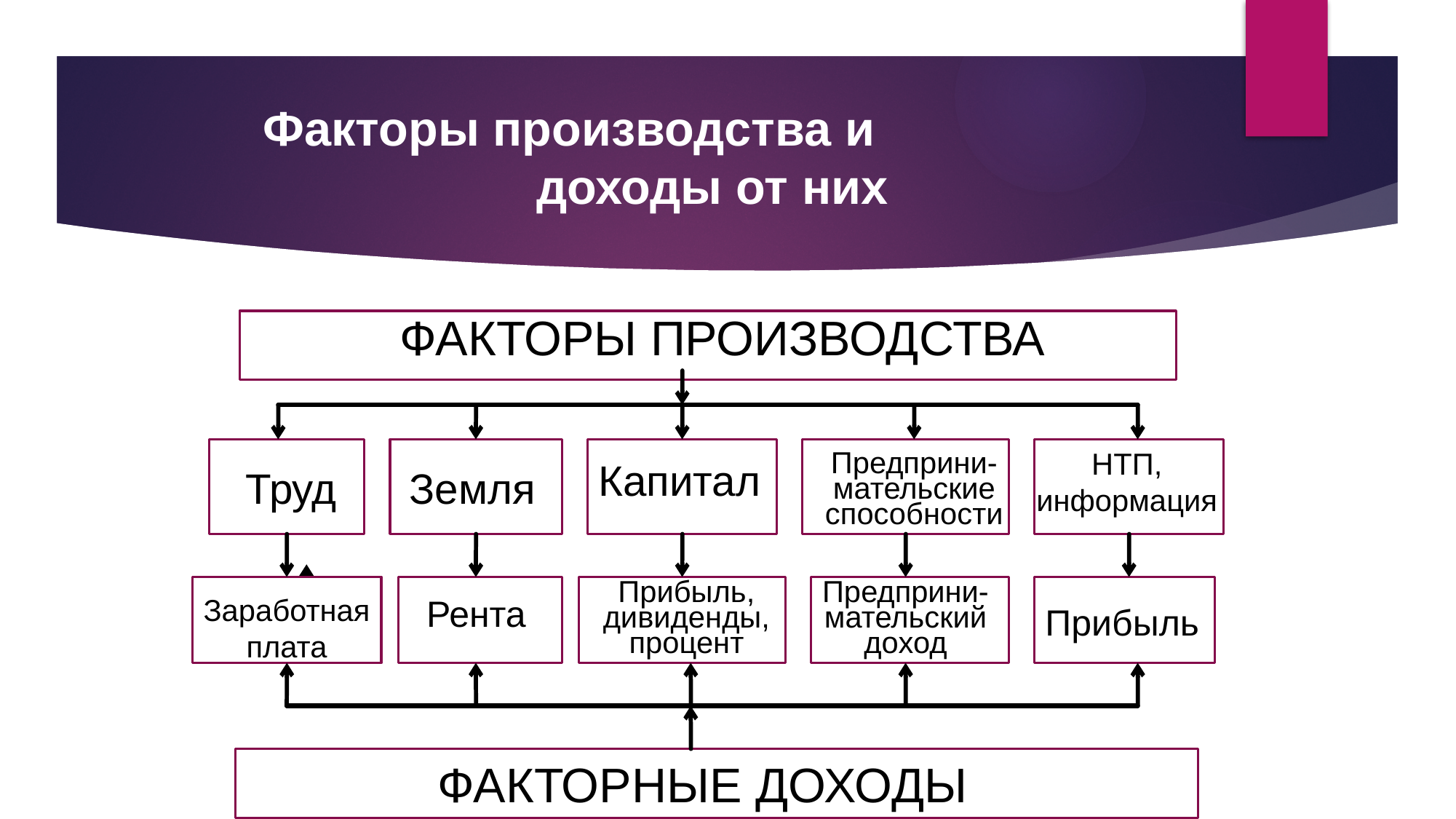

# Факторы производства и                      доходы от них
ФАКТОРЫ ПРОИЗВОДСТВА

НТП, информация

Капитал
Предприни-
мательские способности
Труд
Земля
Прибыль, дивиденды, процент
Предприни-мательский доход

Заработная плата
Рента
Прибыль
ФАКТОРНЫЕ ДОХОДЫ